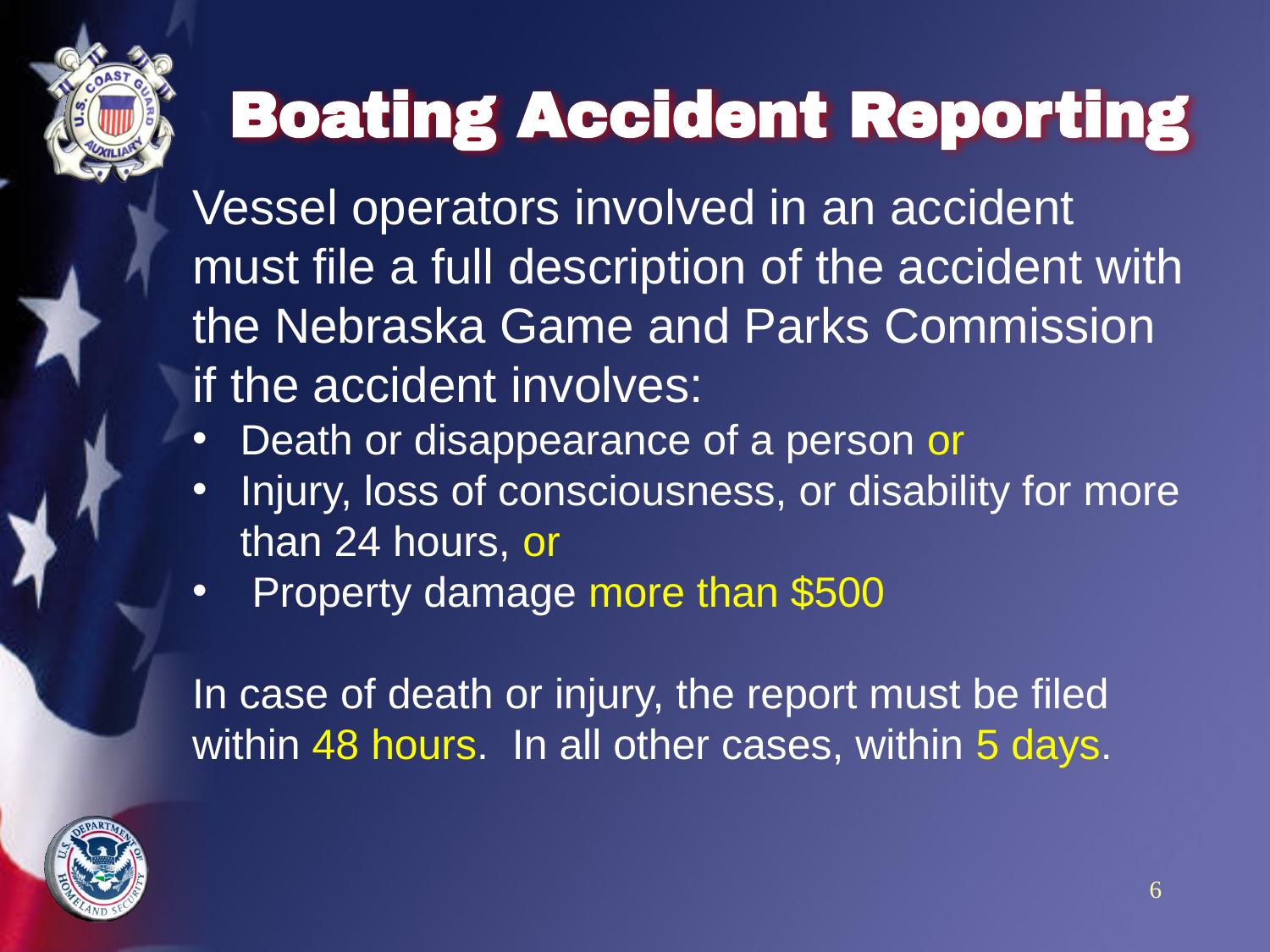

# Boating Accident Reporting
Vessel operators involved in an accident must file a full description of the accident with the Nebraska Game and Parks Commission if the accident involves:
Death or disappearance of a person or
Injury, loss of consciousness, or disability for more than 24 hours, or
 Property damage more than $500

In case of death or injury, the report must be filed within 48 hours.  In all other cases, within 5 days.
6